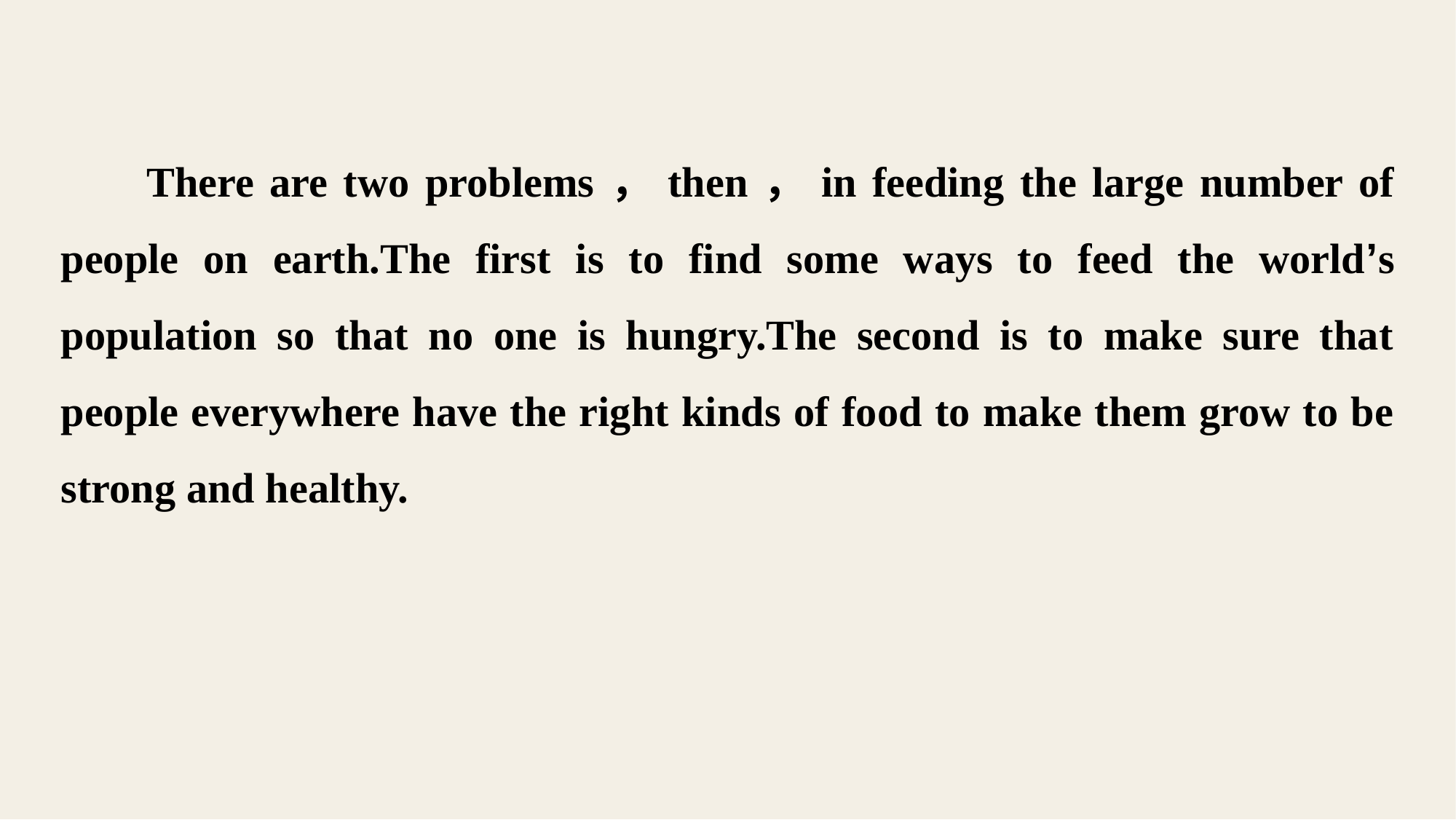

There are two problems，then，in feeding the large number of people on earth.The first is to find some ways to feed the world’s population so that no one is hungry.The second is to make sure that people everywhere have the right kinds of food to make them grow to be strong and healthy.